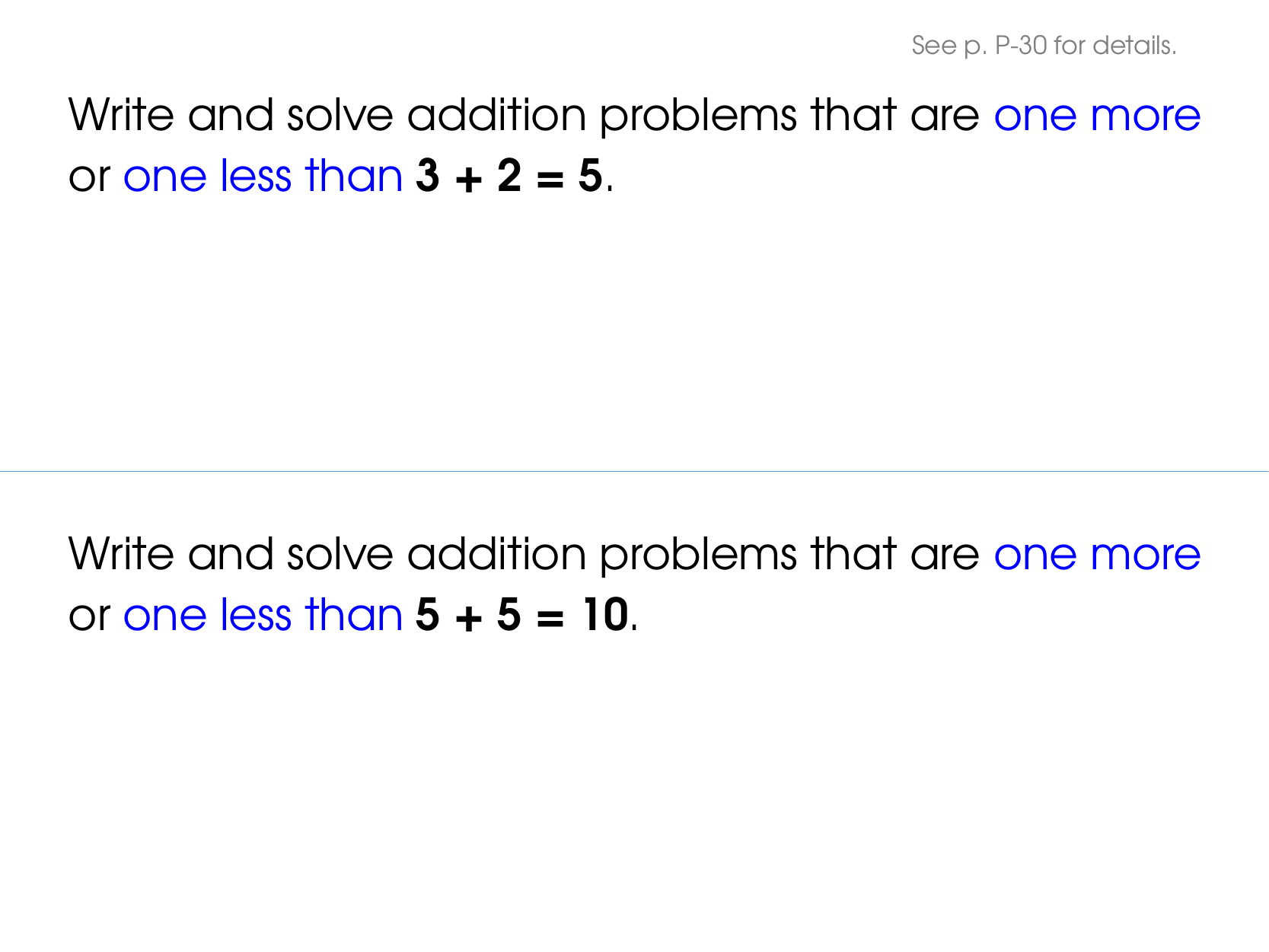

See p. P-30 for details.
Write and solve addition problems that are one more or one less than 3 + 2 = 5.
Write and solve addition problems that are one more or one less than 5 + 5 = 10.